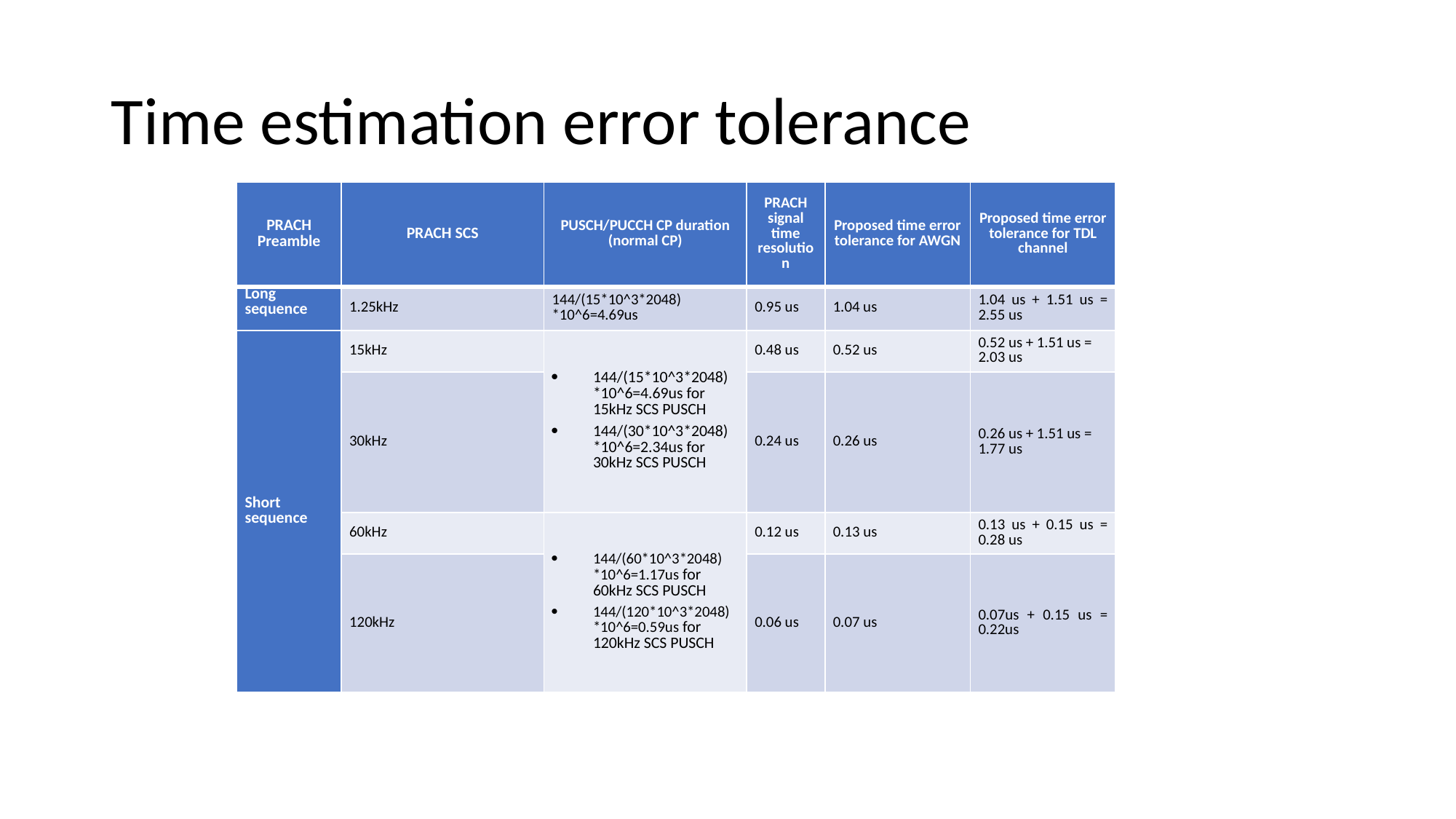

# Time estimation error tolerance
| PRACH Preamble | PRACH SCS | PUSCH/PUCCH CP duration (normal CP) | PRACH signal time resolution | Proposed time error tolerance for AWGN | Proposed time error tolerance for TDL channel |
| --- | --- | --- | --- | --- | --- |
| Long sequence | 1.25kHz | 144/(15\*10^3\*2048) \*10^6=4.69us | 0.95 us | 1.04 us | 1.04 us + 1.51 us = 2.55 us |
| Short sequence | 15kHz | 144/(15\*10^3\*2048) \*10^6=4.69us for 15kHz SCS PUSCH 144/(30\*10^3\*2048) \*10^6=2.34us for 30kHz SCS PUSCH | 0.48 us | 0.52 us | 0.52 us + 1.51 us = 2.03 us |
|  | 30kHz |  | 0.24 us | 0.26 us | 0.26 us + 1.51 us = 1.77 us |
|  | 60kHz | 144/(60\*10^3\*2048) \*10^6=1.17us for 60kHz SCS PUSCH 144/(120\*10^3\*2048) \*10^6=0.59us for 120kHz SCS PUSCH | 0.12 us | 0.13 us | 0.13 us + 0.15 us = 0.28 us |
|  | 120kHz |  | 0.06 us | 0.07 us | 0.07us + 0.15 us = 0.22us |